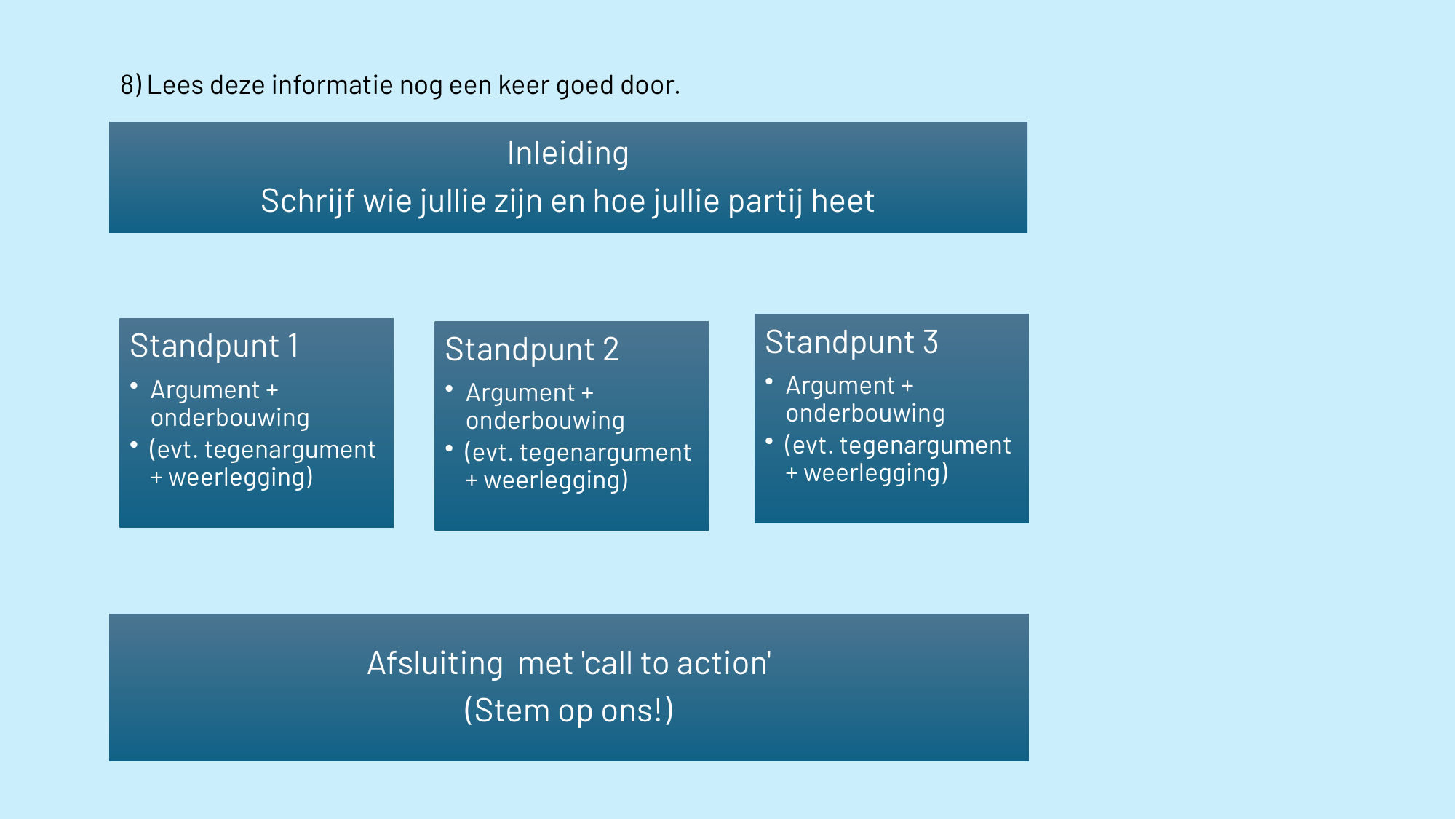

8) Lees deze informatie nog een keer goed door.
Inleiding
Schrijf wie jullie zijn en hoe jullie partij heet
Standpunt 1
Argument + onderbouwing
(evt. tegenargument + weerlegging)
Standpunt 2
Argument + onderbouwing
(evt. tegenargument + weerlegging)
Standpunt 3
Argument + onderbouwing
(evt. tegenargument + weerlegging)
Afsluiting  met 'call to action'
(Stem op ons!)